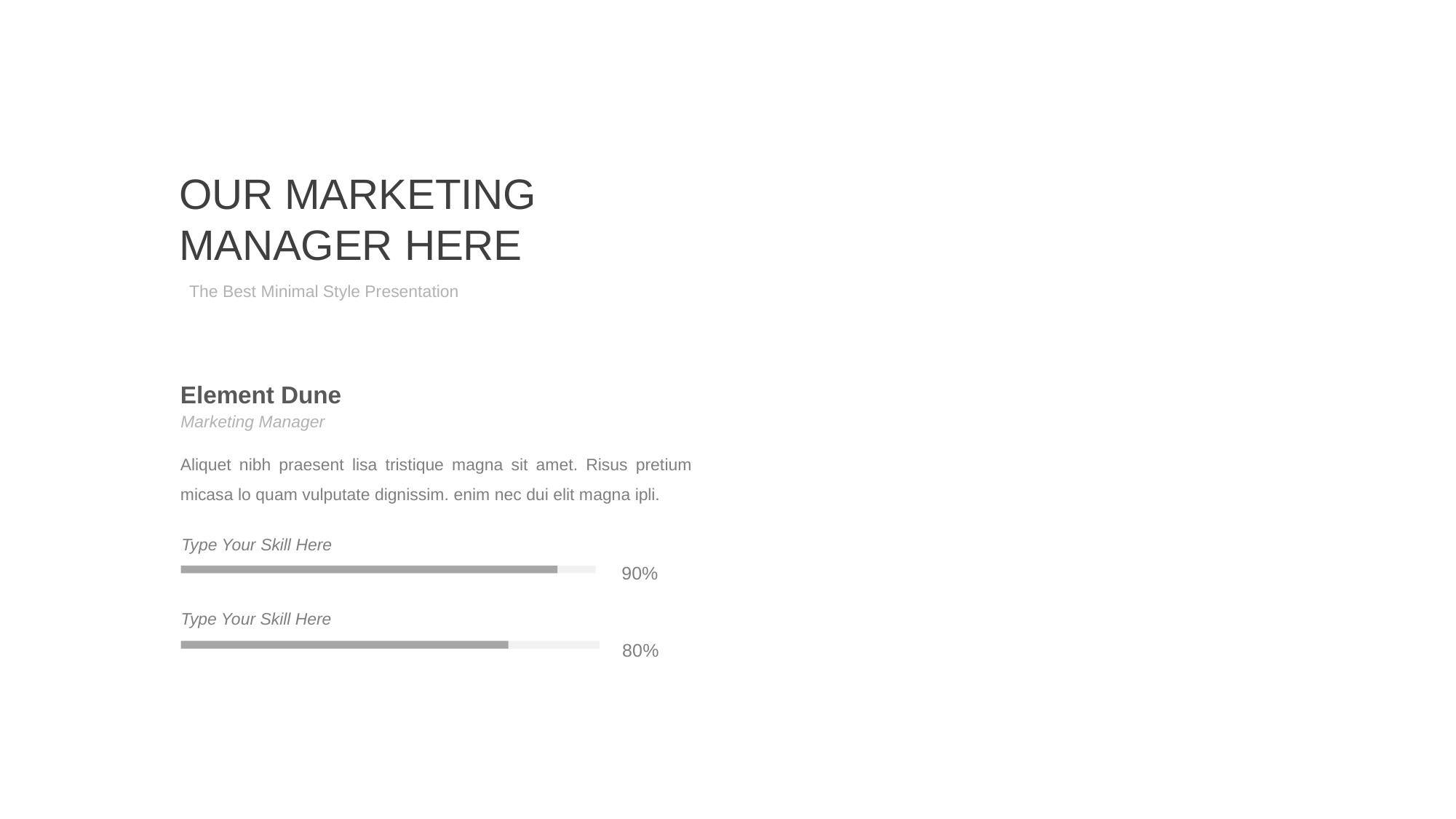

OUR MARKETING MANAGER HERE
The Best Minimal Style Presentation
Element Dune
Marketing Manager
Aliquet nibh praesent lisa tristique magna sit amet. Risus pretium micasa lo quam vulputate dignissim. enim nec dui elit magna ipli.
Type Your Skill Here
90%

Type Your Skill Here
80%